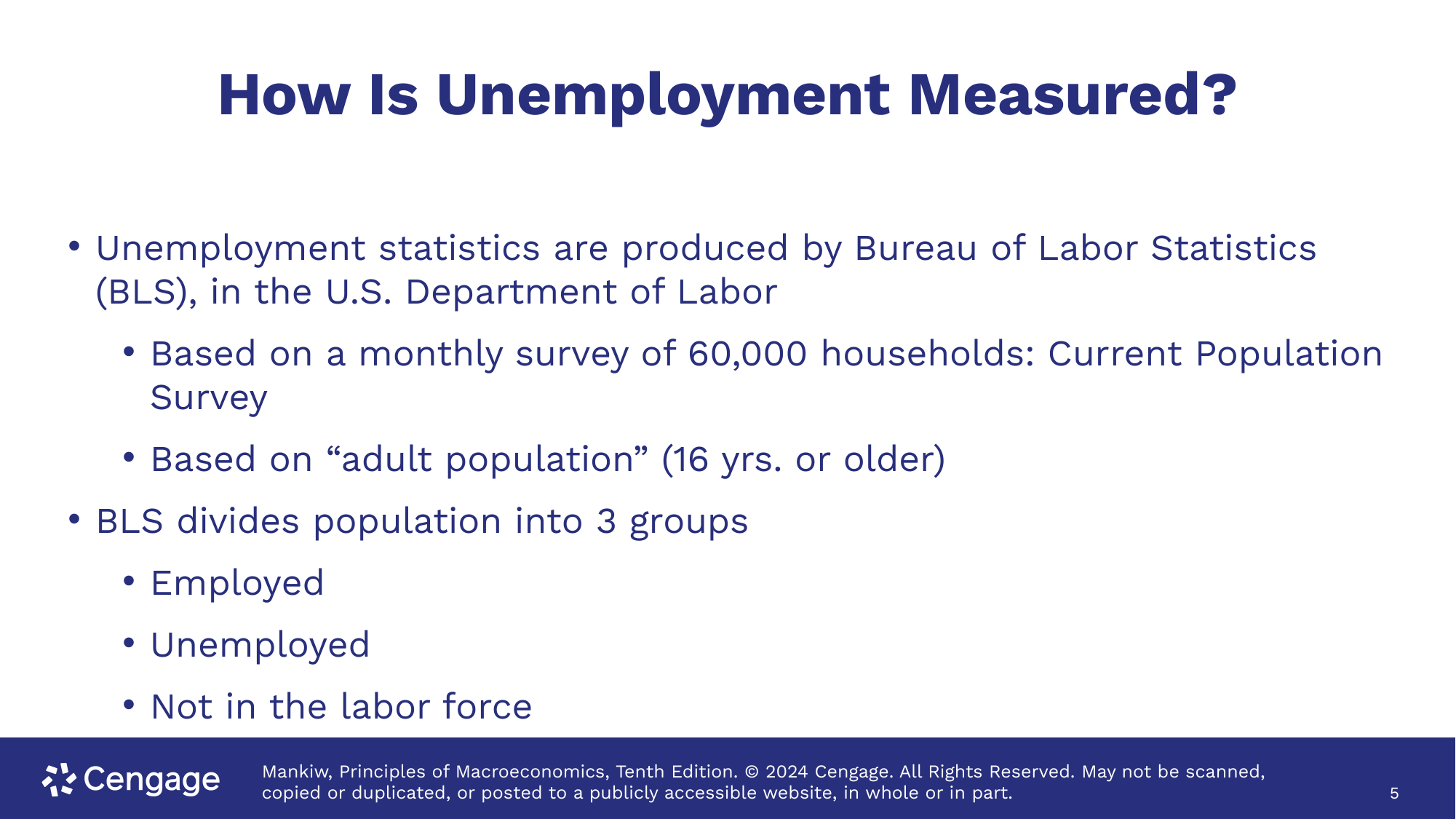

# How Is Unemployment Measured?
Unemployment statistics are produced by Bureau of Labor Statistics (BLS), in the U.S. Department of Labor
Based on a monthly survey of 60,000 households: Current Population Survey
Based on “adult population” (16 yrs. or older)
BLS divides population into 3 groups
Employed
Unemployed
Not in the labor force